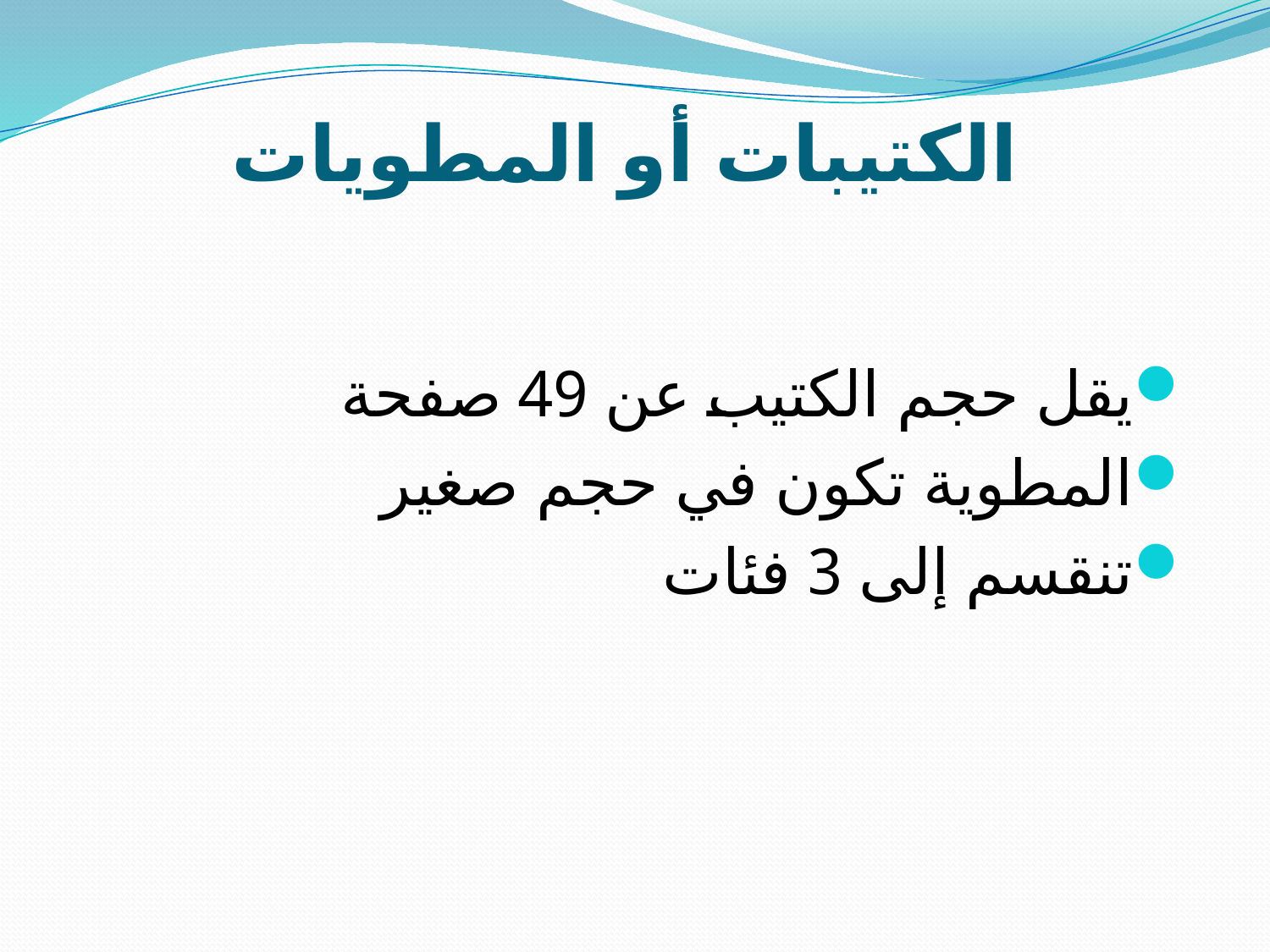

# الكتيبات أو المطويات
يقل حجم الكتيب عن 49 صفحة
المطوية تكون في حجم صغير
تنقسم إلى 3 فئات